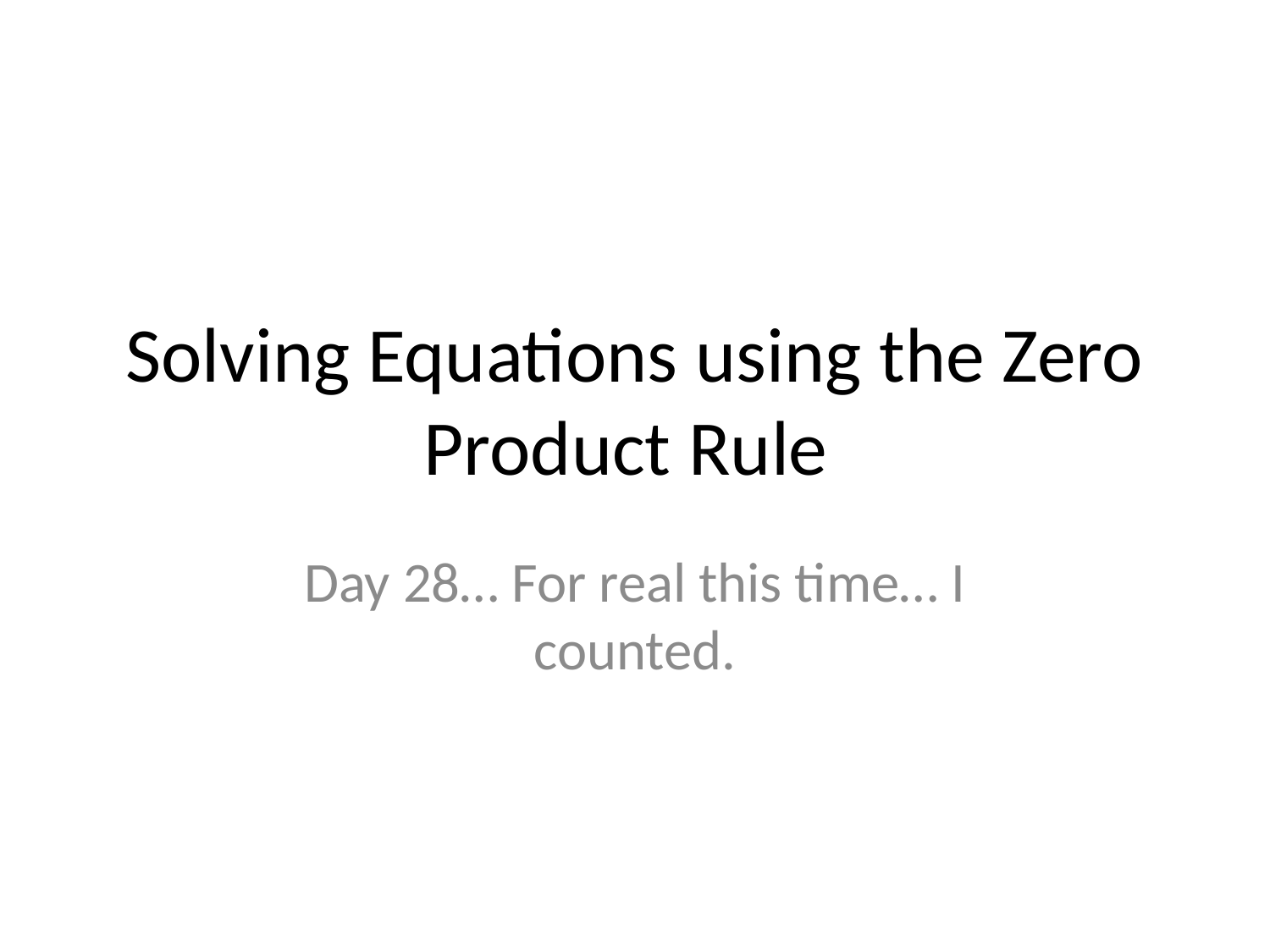

# Solving Equations using the Zero Product Rule
Day 28… For real this time… I counted.